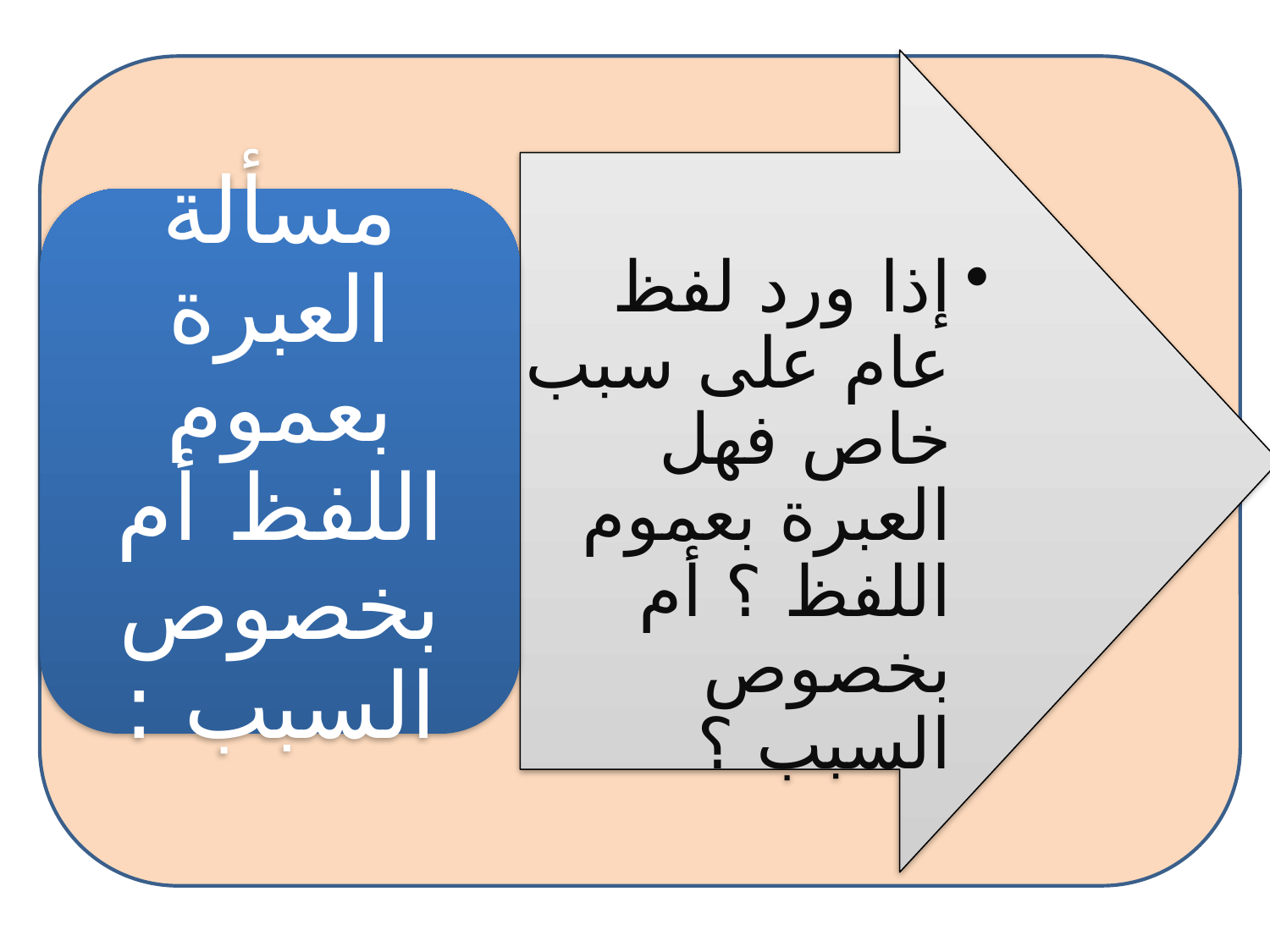

إذا ورد لفظ عام على سبب خاص فهل العبرة بعموم اللفظ ؟ أم بخصوص السبب ؟
مسألة العبرة بعموم اللفظ أم بخصوص السبب :